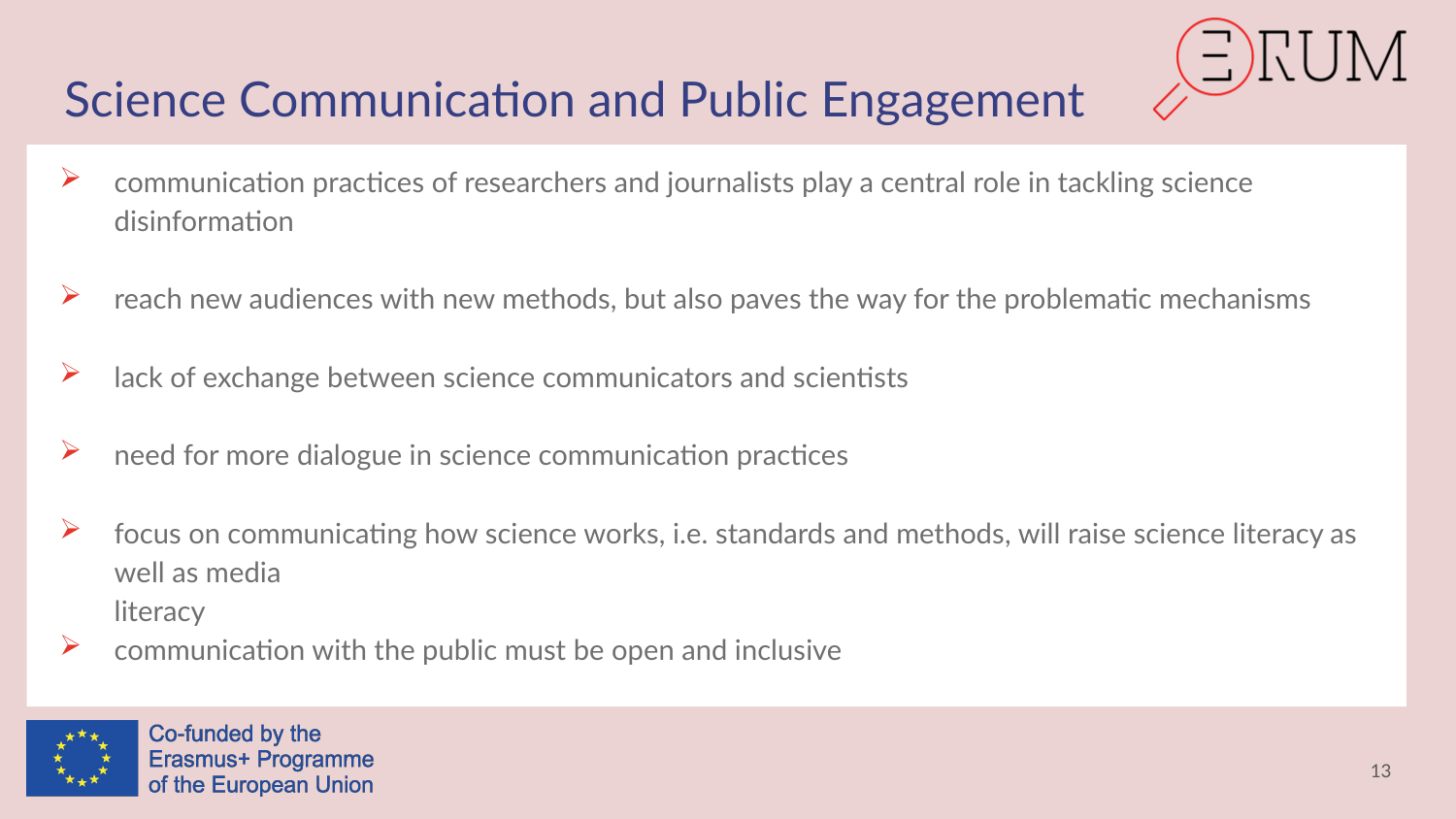

# Science Communication and Public Engagement
communication practices of researchers and journalists play a central role in tackling science disinformation

reach new audiences with new methods, but also paves the way for the problematic mechanisms

lack of exchange between science communicators and scientists

need for more dialogue in science communication practices

focus on communicating how science works, i.e. standards and methods, will raise science literacy as well as media
literacy
communication with the public must be open and inclusive
13